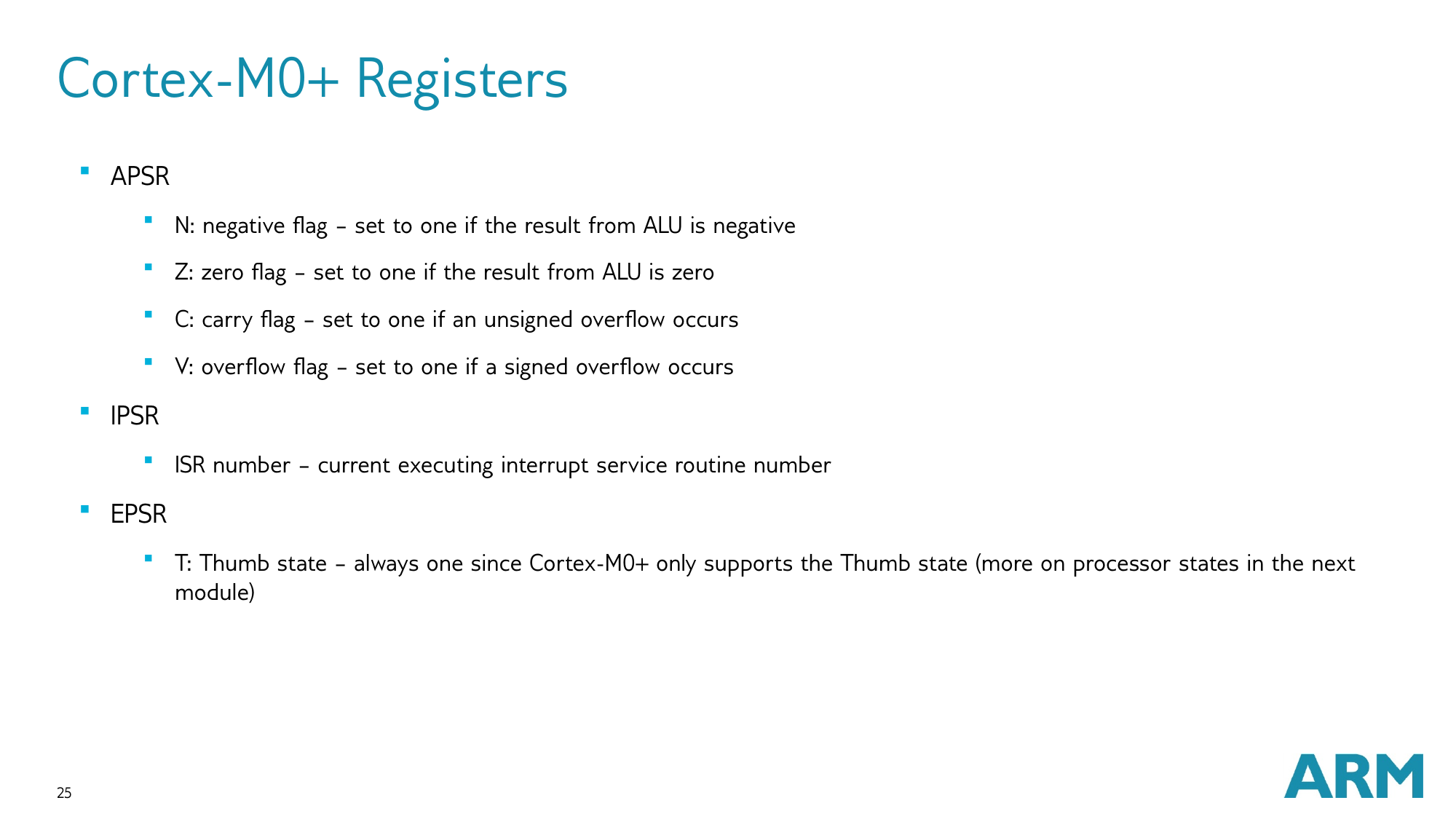

# Cortex-M0+ Registers
APSR
N: negative flag – set to one if the result from ALU is negative
Z: zero flag – set to one if the result from ALU is zero
C: carry flag – set to one if an unsigned overflow occurs
V: overflow flag – set to one if a signed overflow occurs
IPSR
ISR number – current executing interrupt service routine number
EPSR
T: Thumb state – always one since Cortex-M0+ only supports the Thumb state (more on processor states in the next module)